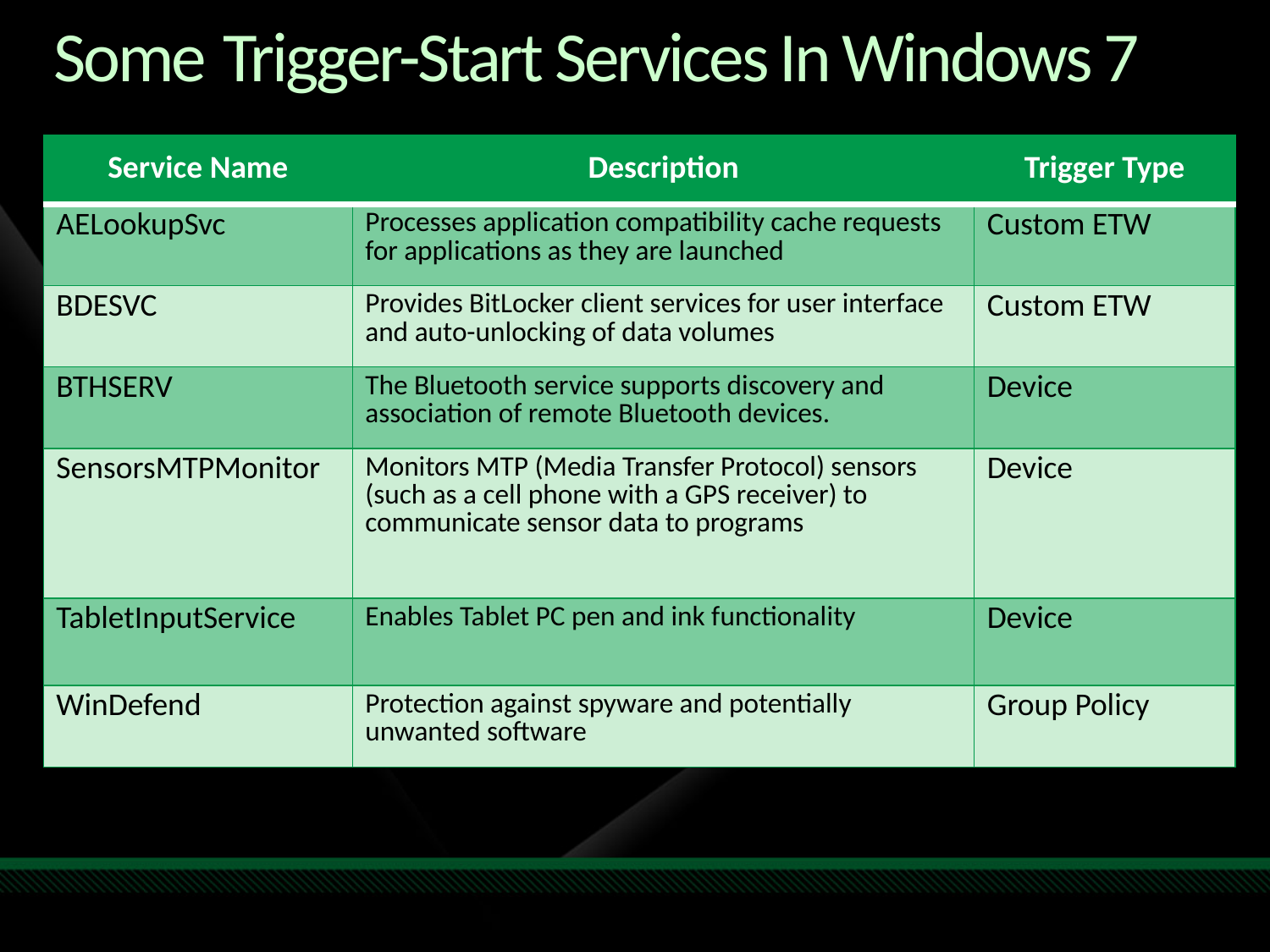

# Some Trigger-Start Services In Windows 7
| Service Name | Description | Trigger Type |
| --- | --- | --- |
| AELookupSvc | Processes application compatibility cache requests for applications as they are launched | Custom ETW |
| BDESVC | Provides BitLocker client services for user interface and auto-unlocking of data volumes | Custom ETW |
| BTHSERV | The Bluetooth service supports discovery and association of remote Bluetooth devices. | Device |
| SensorsMTPMonitor | Monitors MTP (Media Transfer Protocol) sensors (such as a cell phone with a GPS receiver) to communicate sensor data to programs | Device |
| TabletInputService | Enables Tablet PC pen and ink functionality | Device |
| WinDefend | Protection against spyware and potentially unwanted software | Group Policy |